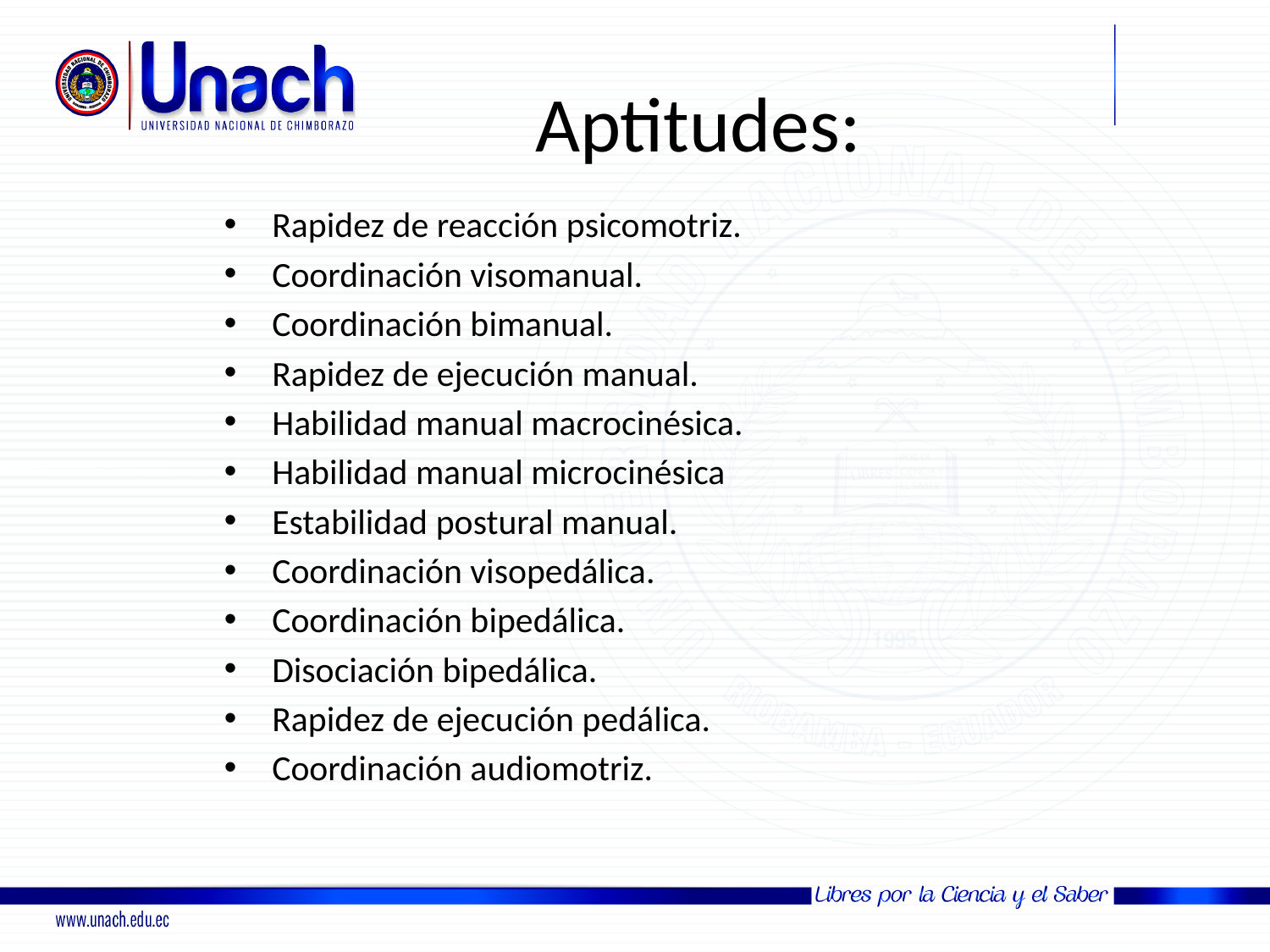

# Aptitudes:
Rapidez de reacción psicomotriz.
Coordinación visomanual.
Coordinación bimanual.
Rapidez de ejecución manual.
Habilidad manual macrocinésica.
Habilidad manual microcinésica
Estabilidad postural manual.
Coordinación visopedálica.
Coordinación bipedálica.
Disociación bipedálica.
Rapidez de ejecución pedálica.
Coordinación audiomotriz.